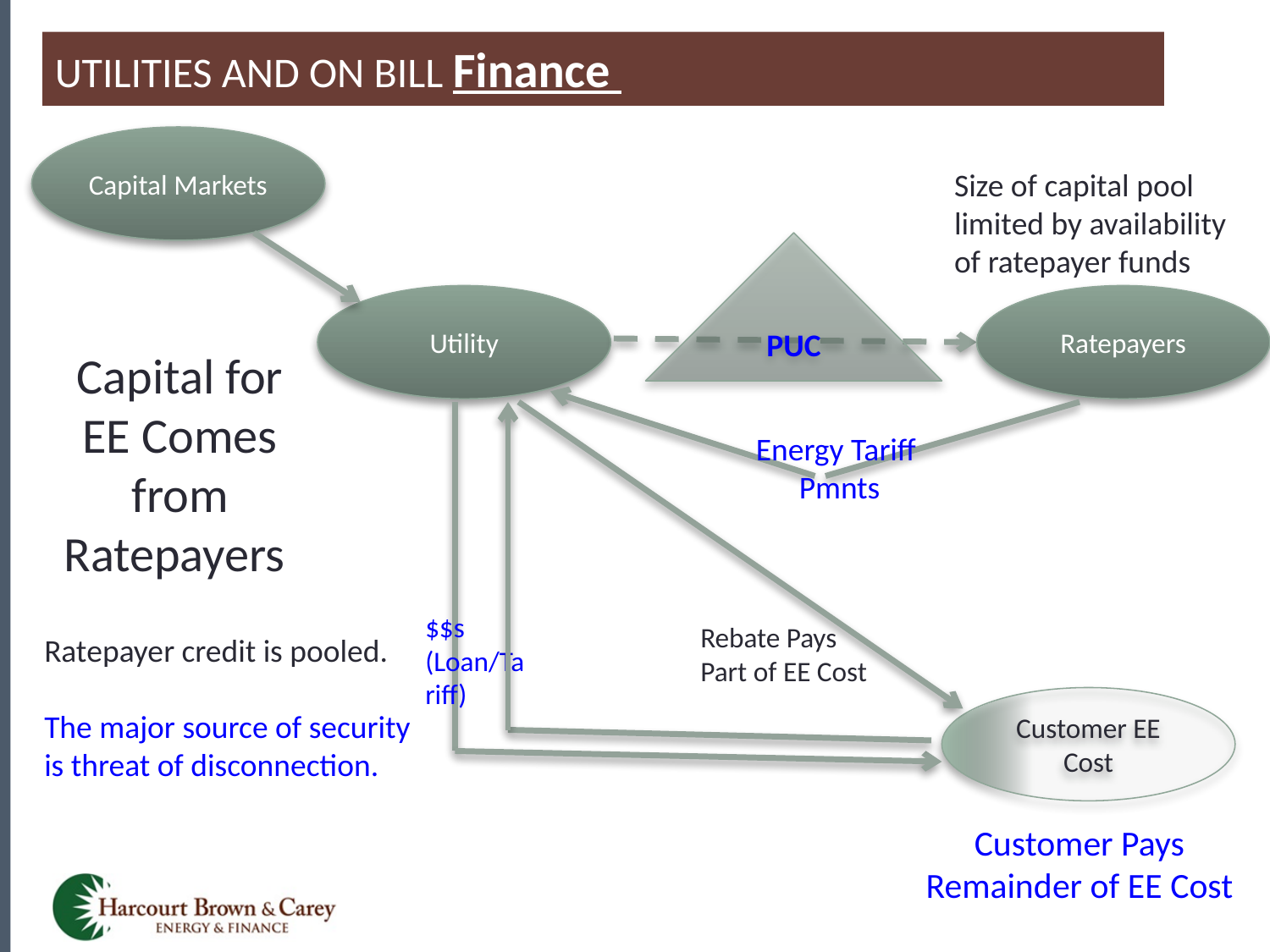

Utilities and On Bill Finance
Capital Markets
PUC
Utility
Ratepayers
Energy Tariff  Pmnts
Rebate Pays Part of EE Cost
Customer EE Cost
Customer Pays Remainder of EE Cost
Size of capital pool limited by availability of ratepayer funds
Capital for EE Comes from Ratepayers
$$s (Loan/Tariff)
Ratepayer credit is pooled.

The major source of security is threat of disconnection.